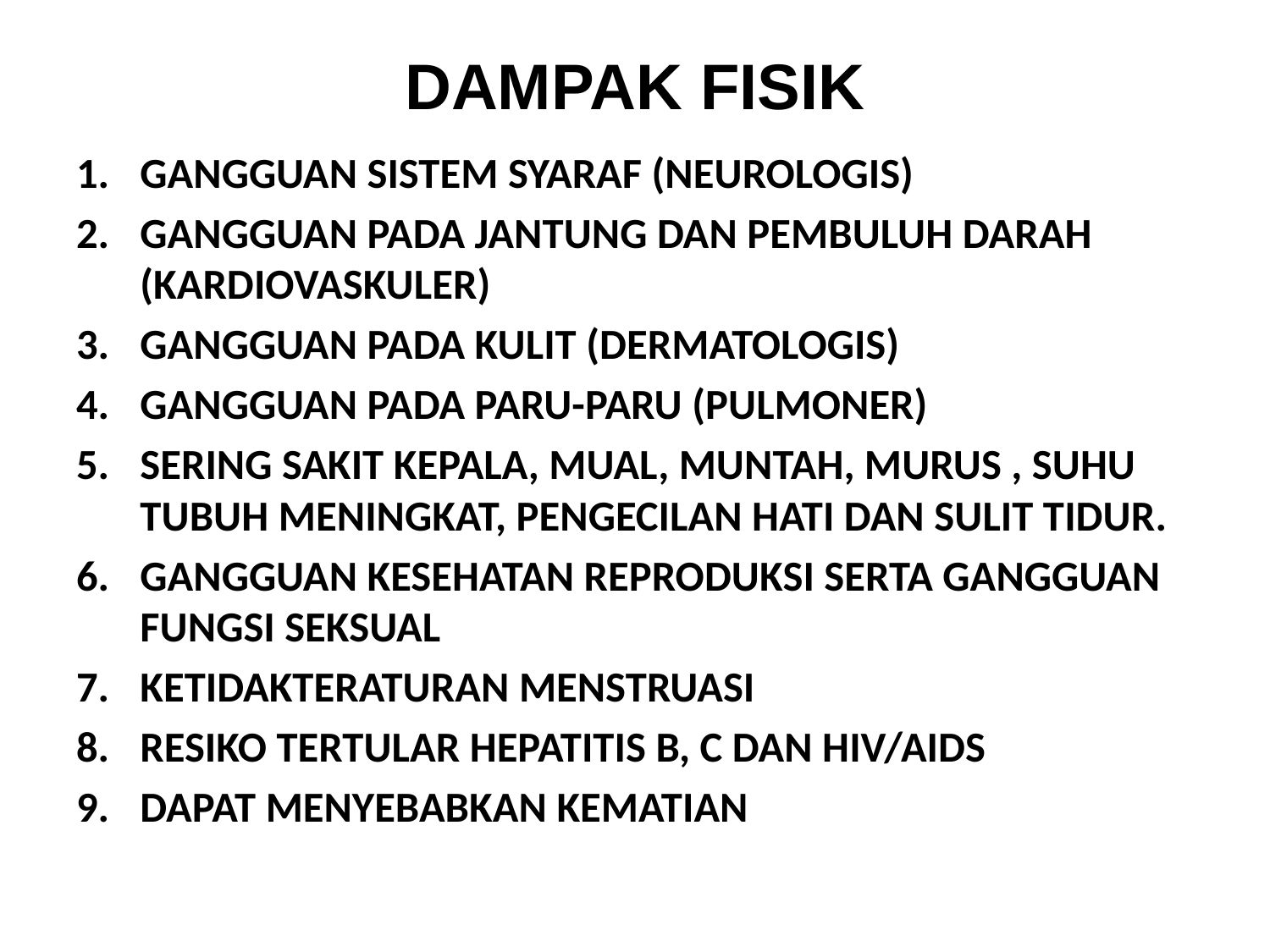

# DAMPAK FISIK
GANGGUAN SISTEM SYARAF (NEUROLOGIS)
GANGGUAN PADA JANTUNG DAN PEMBULUH DARAH (KARDIOVASKULER)
GANGGUAN PADA KULIT (DERMATOLOGIS)
GANGGUAN PADA PARU-PARU (PULMONER)
SERING SAKIT KEPALA, MUAL, MUNTAH, MURUS , SUHU TUBUH MENINGKAT, PENGECILAN HATI DAN SULIT TIDUR.
GANGGUAN KESEHATAN REPRODUKSI SERTA GANGGUAN FUNGSI SEKSUAL
KETIDAKTERATURAN MENSTRUASI
RESIKO TERTULAR HEPATITIS B, C DAN HIV/AIDS
DAPAT MENYEBABKAN KEMATIAN